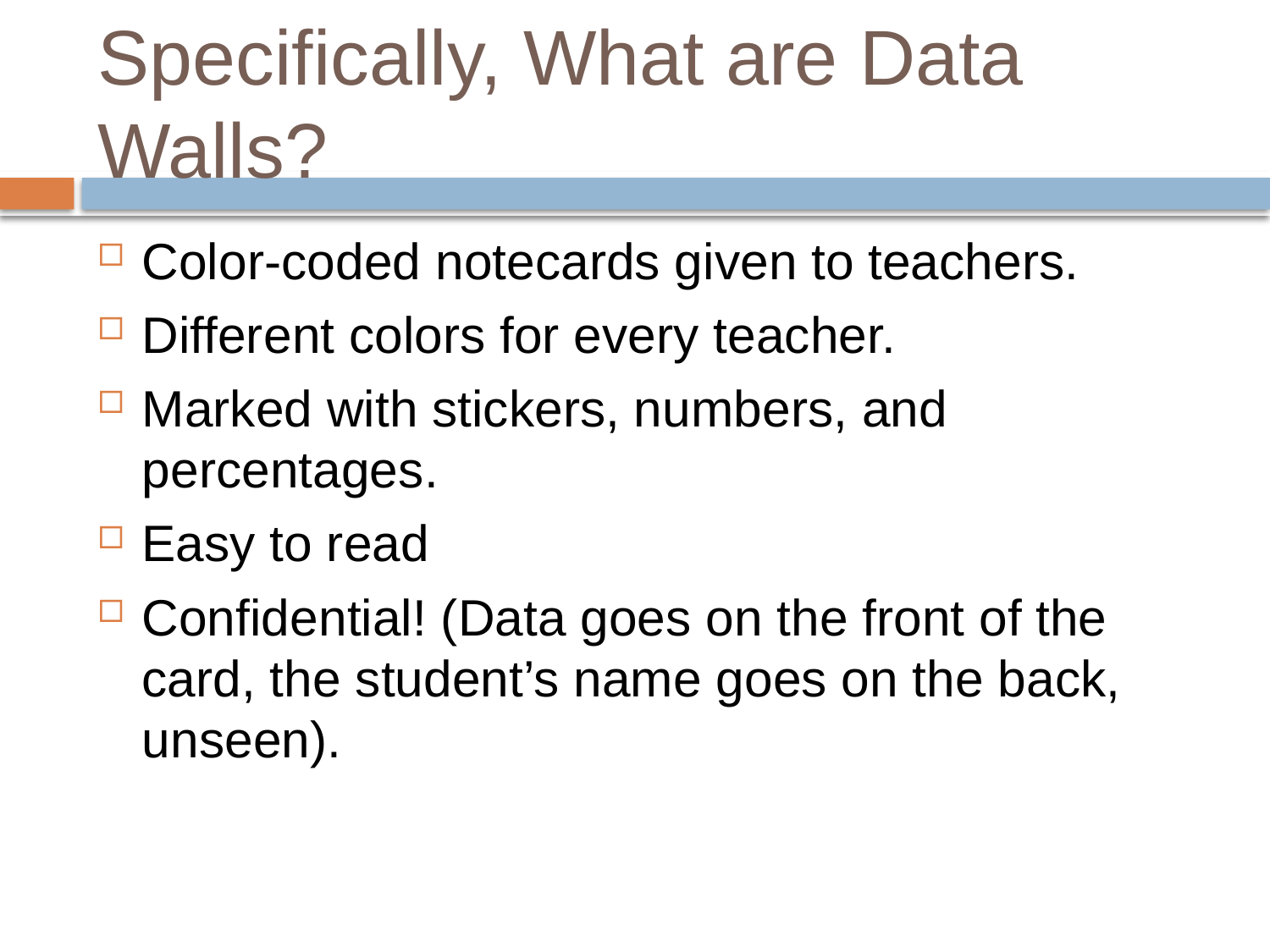

# Specifically, What are Data Walls?
Color-coded notecards given to teachers.
Different colors for every teacher.
Marked with stickers, numbers, and percentages.
Easy to read
Confidential! (Data goes on the front of the card, the student’s name goes on the back, unseen).